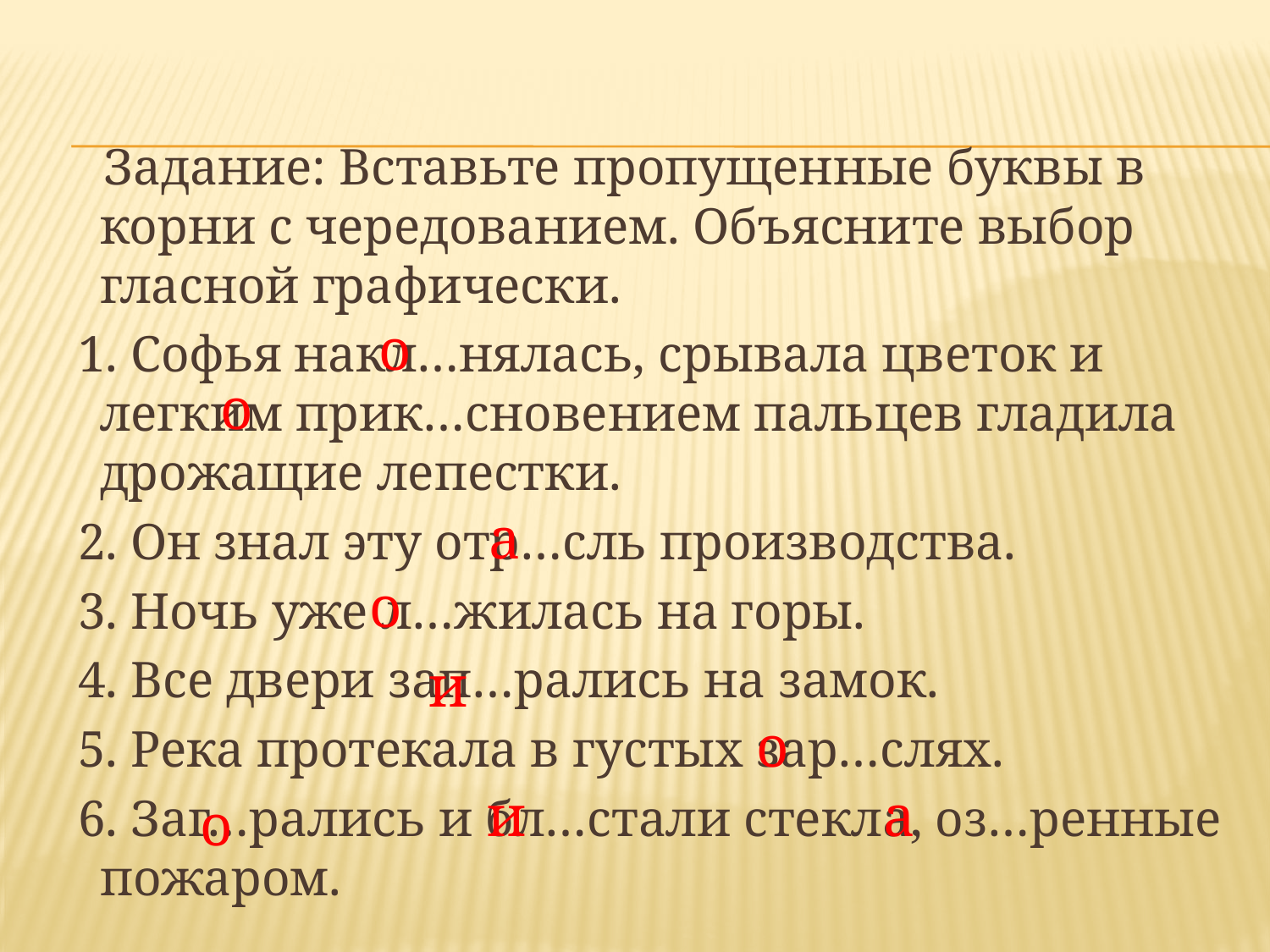

#
    Задание: Вставьте пропущенные буквы в корни с чередованием. Объясните выбор гласной графически.
  1. Софья накл…нялась, срывала цветок и легким прик…сновением пальцев гладила дрожащие лепестки.
  2. Он знал эту отр…сль производства.
  3. Ночь уже л…жилась на горы.
  4. Все двери зап…рались на замок.
  5. Река протекала в густых зар…слях.
  6. Заг…рались и бл…стали стекла, оз…ренные пожаром.

о
о
а
о
и
о
и
а
о